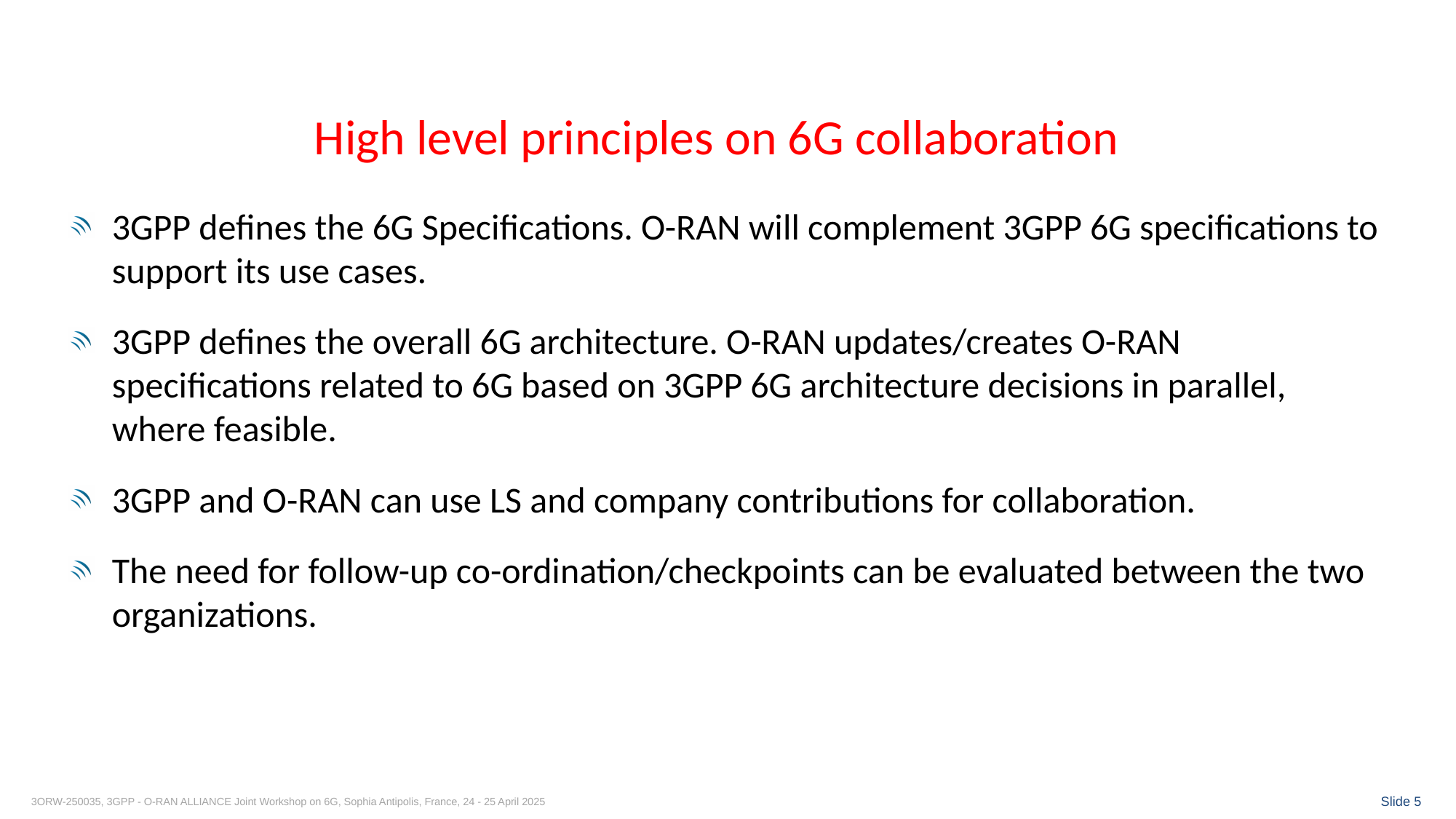

# High level principles on 6G collaboration
3GPP defines the 6G Specifications. O-RAN will complement 3GPP 6G specifications to support its use cases.
3GPP defines the overall 6G architecture. O-RAN updates/creates O-RAN specifications related to 6G based on 3GPP 6G architecture decisions in parallel, where feasible.
3GPP and O-RAN can use LS and company contributions for collaboration.
The need for follow-up co-ordination/checkpoints can be evaluated between the two organizations.